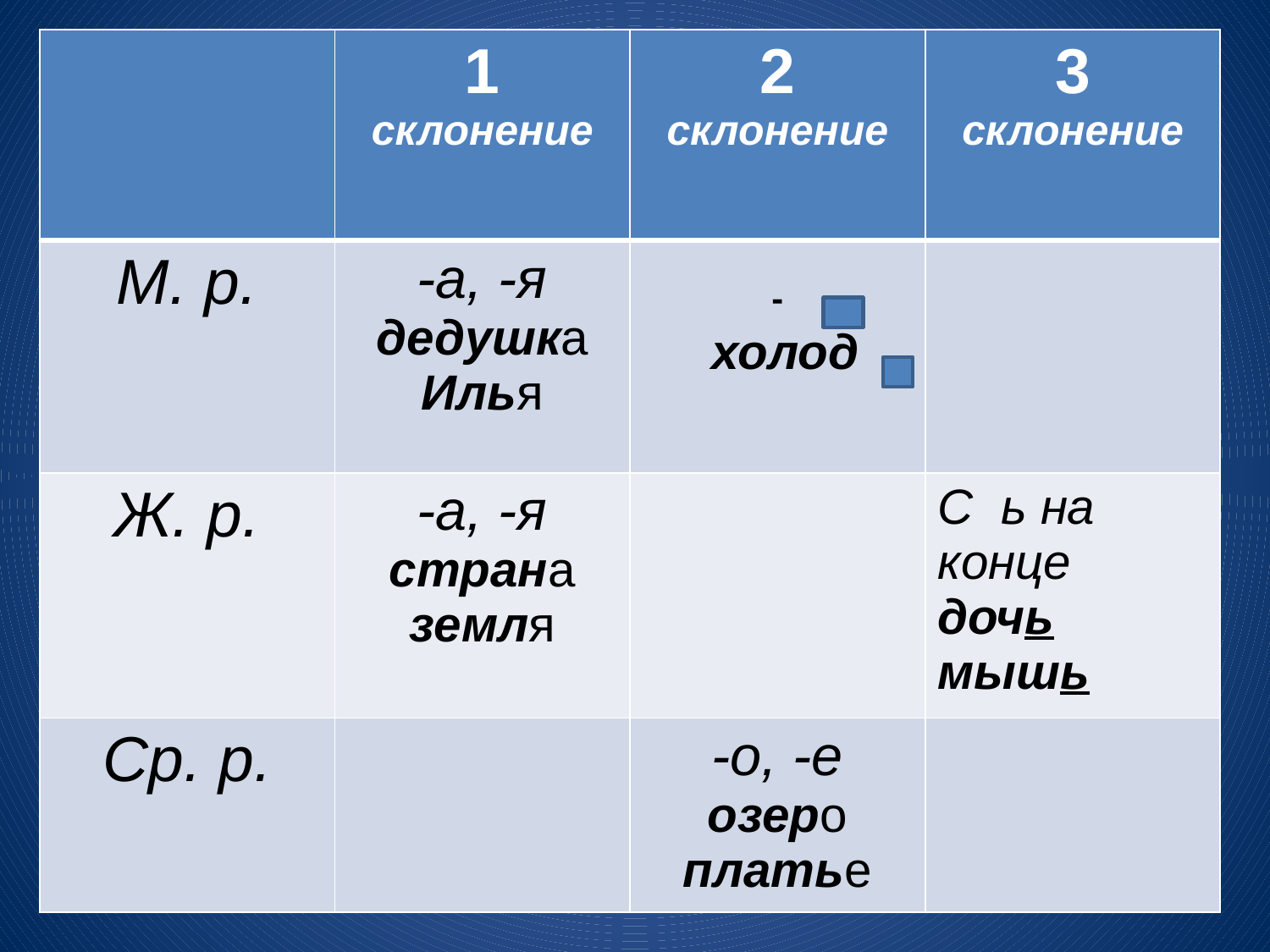

|  | 1 склонение | 2 склонение | 3 склонение |
| --- | --- | --- | --- |
| М. р. | -а, -я дедушка Илья | - холод |  |
| Ж. р. | -а, -я страна земля |  | С ь на конце дочь мышь |
| Ср. р. |  | -о, -е озеро платье |  |
#